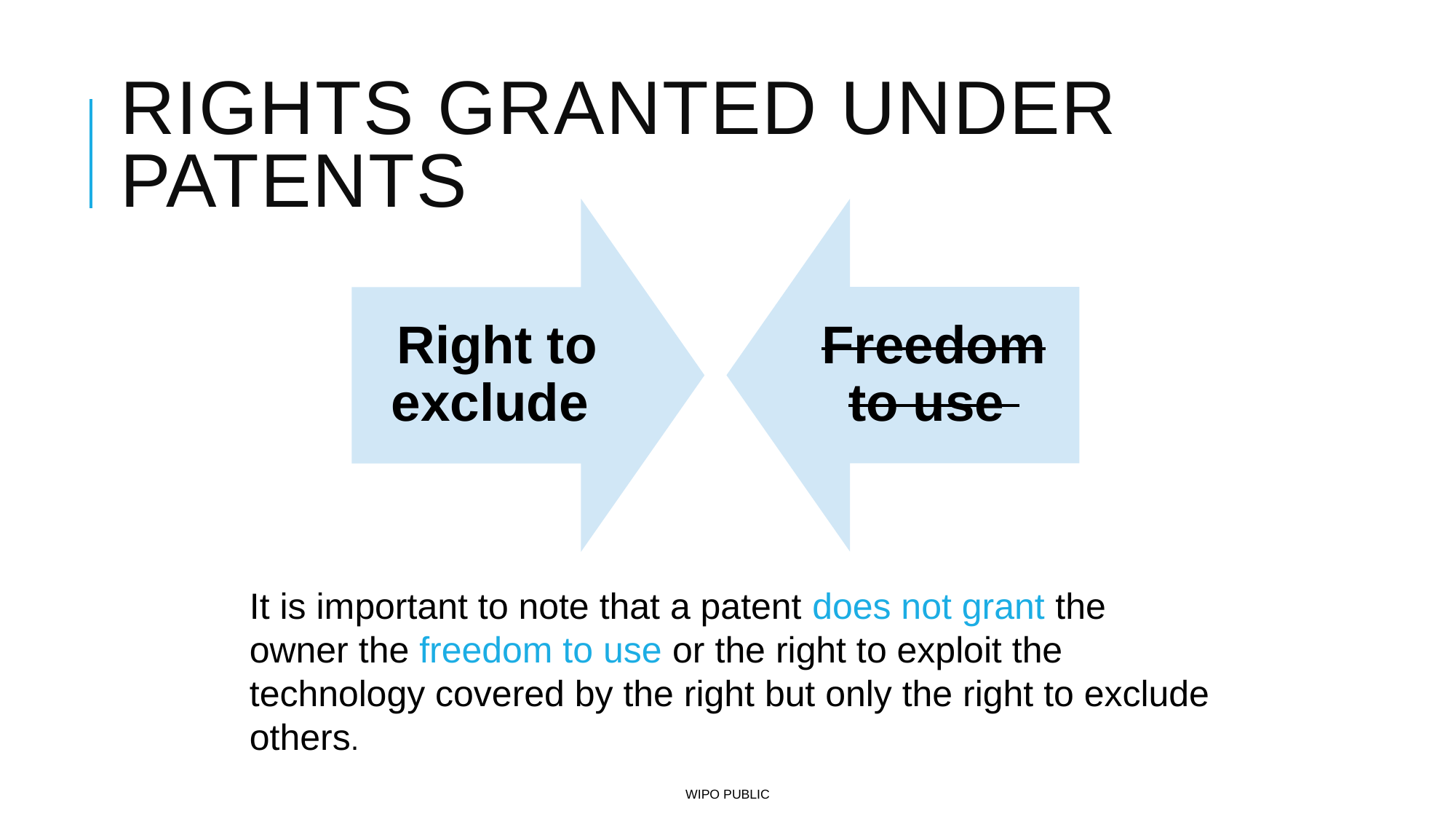

# Rights granted under patents
Right to exclude
Freedom to use

It is important to note that a patent does not grant the owner the freedom to use or the right to exploit the technology covered by the right but only the right to exclude others.